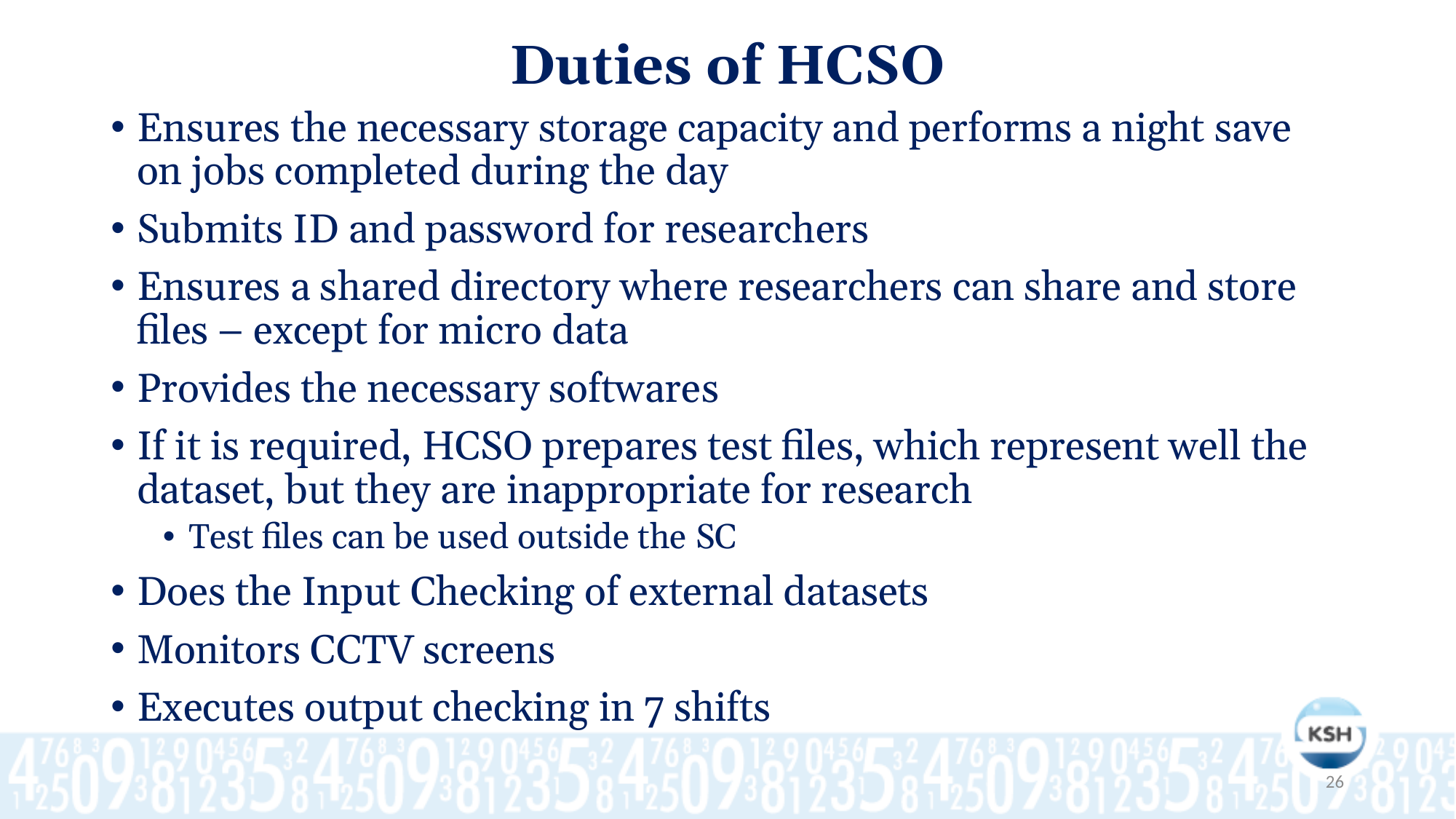

Duties of HCSO
Ensures the necessary storage capacity and performs a night save on jobs completed during the day
Submits ID and password for researchers
Ensures a shared directory where researchers can share and store files – except for micro data
Provides the necessary softwares
If it is required, HCSO prepares test files, which represent well the dataset, but they are inappropriate for research
Test files can be used outside the SC
Does the Input Checking of external datasets
Monitors CCTV screens
Executes output checking in 7 shifts
26